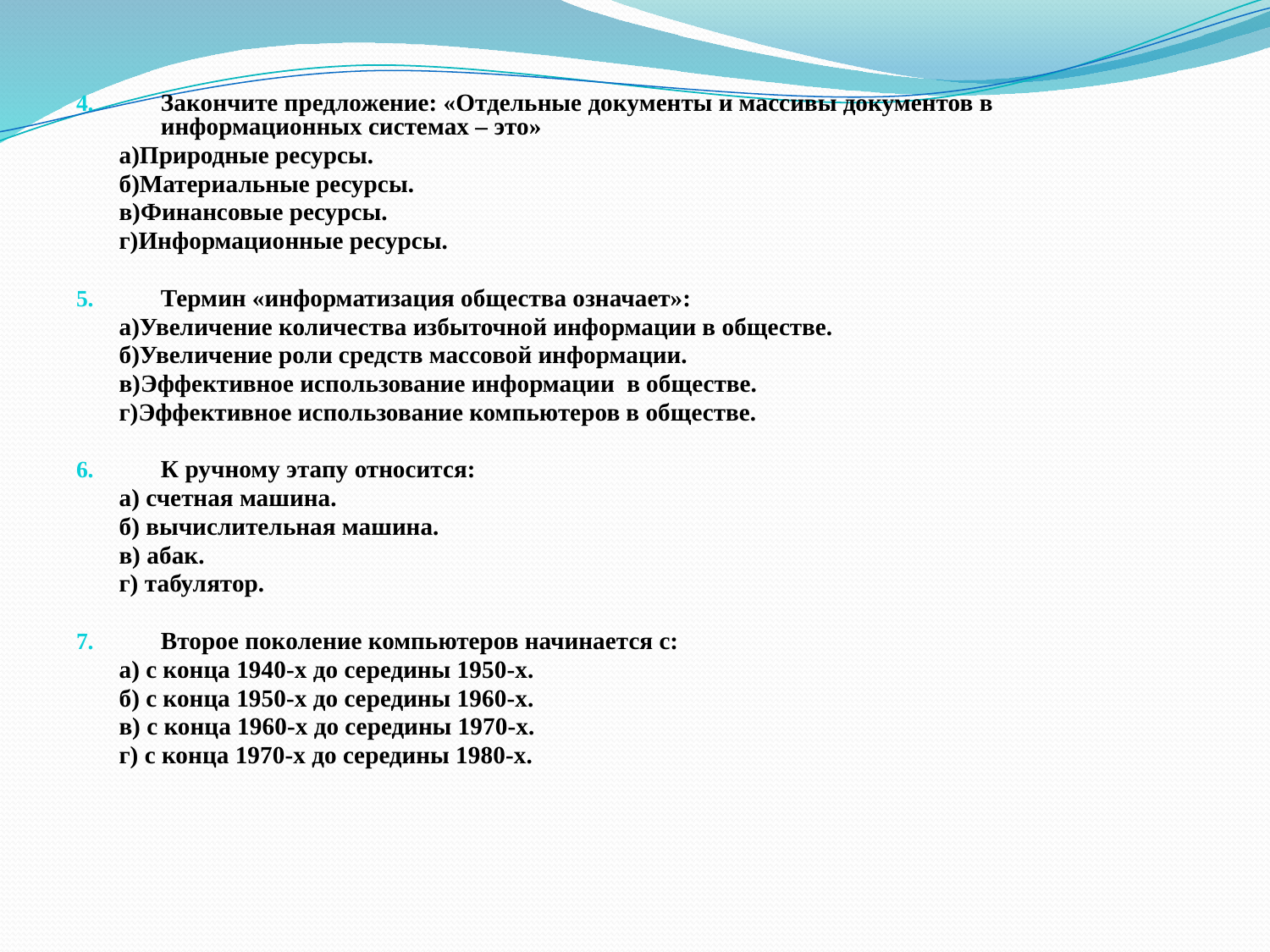

#
Закончите предложение: «Отдельные документы и массивы документов в информационных системах – это»
       а)Природные ресурсы.
       б)Материальные ресурсы.
       в)Финансовые ресурсы.
       г)Информационные ресурсы.

Термин «информатизация общества означает»:
       а)Увеличение количества избыточной информации в обществе.
       б)Увеличение роли средств массовой информации.
       в)Эффективное использование информации  в обществе.
       г)Эффективное использование компьютеров в обществе.

К ручному этапу относится:
       а) счетная машина.
       б) вычислительная машина.
       в) абак.
       г) табулятор.

Второе поколение компьютеров начинается с:
       а) с конца 1940-х до середины 1950-х.
       б) с конца 1950-х до середины 1960-х.
       в) с конца 1960-х до середины 1970-х.
       г) с конца 1970-х до середины 1980-х.